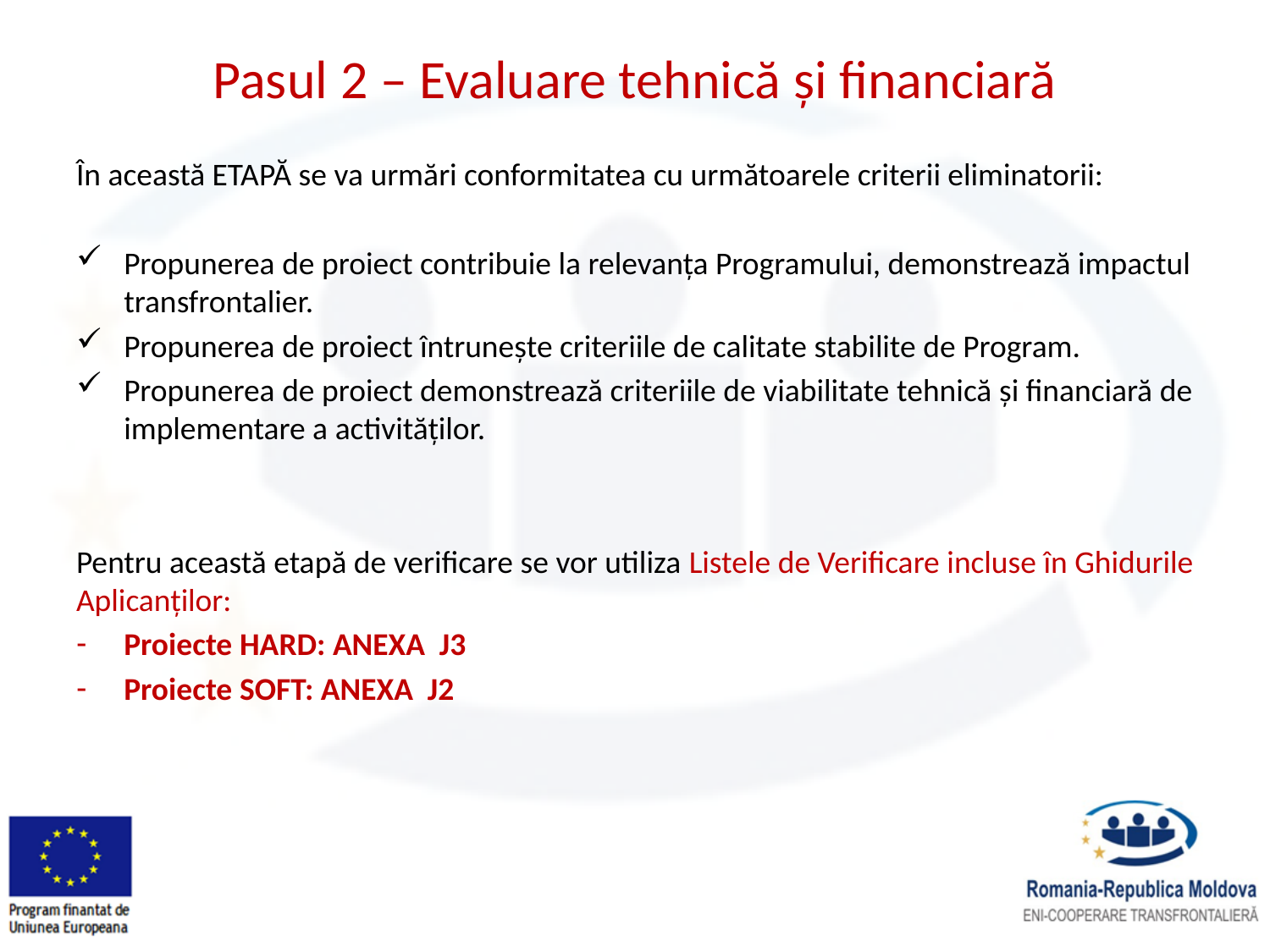

# Pasul 2 – Evaluare tehnică şi financiară
În această ETAPĂ se va urmări conformitatea cu următoarele criterii eliminatorii:

Propunerea de proiect contribuie la relevanţa Programului, demonstrează impactul transfrontalier.
Propunerea de proiect întruneşte criteriile de calitate stabilite de Program.
Propunerea de proiect demonstrează criteriile de viabilitate tehnică şi financiară de implementare a activităţilor.

Pentru această etapă de verificare se vor utiliza Listele de Verificare incluse în Ghidurile Aplicanţilor:
Proiecte HARD: ANEXA  J3
Proiecte SOFT: ANEXA  J2